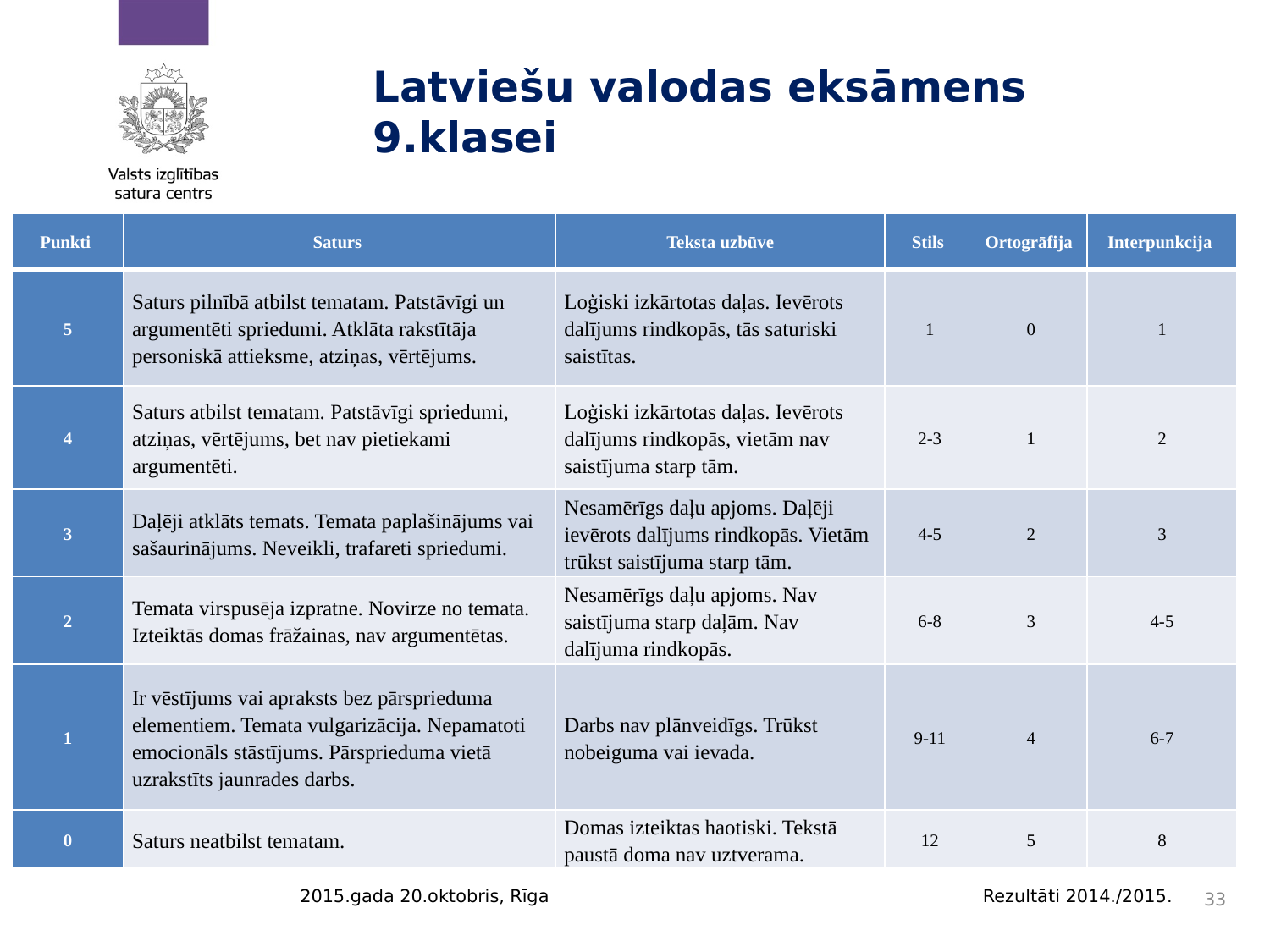

# Latviešu valodas eksāmens 9.klasei
| Punkti | Saturs | Teksta uzbūve | Stils | Ortogrāfija | Interpunkcija |
| --- | --- | --- | --- | --- | --- |
| 5 | Saturs pilnībā atbilst tematam. Patstāvīgi un argumentēti spriedumi. Atklāta rakstītāja personiskā attieksme, atziņas, vērtējums. | Loģiski izkārtotas daļas. Ievērots dalījums rindkopās, tās saturiski saistītas. | 1 | 0 | 1 |
| 4 | Saturs atbilst tematam. Patstāvīgi spriedumi, atziņas, vērtējums, bet nav pietiekami argumentēti. | Loģiski izkārtotas daļas. Ievērots dalījums rindkopās, vietām nav saistījuma starp tām. | 2-3 | 1 | 2 |
| 3 | Daļēji atklāts temats. Temata paplašinājums vai sašaurinājums. Neveikli, trafareti spriedumi. | Nesamērīgs daļu apjoms. Daļēji ievērots dalījums rindkopās. Vietām trūkst saistījuma starp tām. | 4-5 | 2 | 3 |
| 2 | Temata virspusēja izpratne. Novirze no temata. Izteiktās domas frāžainas, nav argumentētas. | Nesamērīgs daļu apjoms. Nav saistījuma starp daļām. Nav dalījuma rindkopās. | 6-8 | 3 | 4-5 |
| 1 | Ir vēstījums vai apraksts bez pārsprieduma elementiem. Temata vulgarizācija. Nepamatoti emocionāls stāstījums. Pārsprieduma vietā uzrakstīts jaunrades darbs. | Darbs nav plānveidīgs. Trūkst nobeiguma vai ievada. | 9-11 | 4 | 6-7 |
| 0 | Saturs neatbilst tematam. | Domas izteiktas haotiski. Tekstā paustā doma nav uztverama. | 12 | 5 | 8 |
2015.gada 20.oktobris, Rīga
Rezultāti 2014./2015.
33